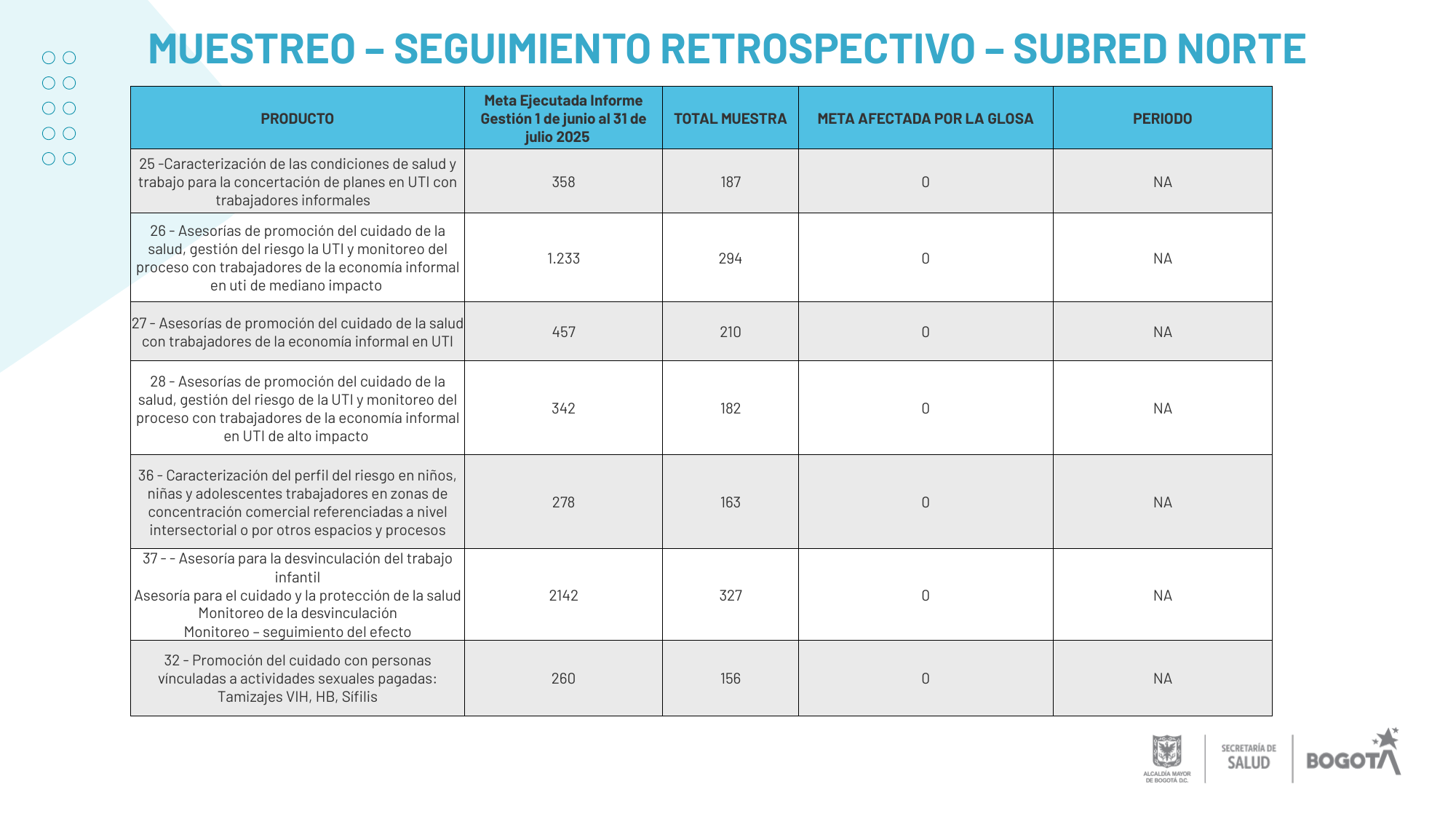

# MUESTREO – SEGUIMIENTO RETROSPECTIVO – SUBRED NORTE
| PRODUCTO | Meta Ejecutada Informe Gestión 1 de junio al 31 de julio 2025 | TOTAL MUESTRA | META AFECTADA POR LA GLOSA | PERIODO |
| --- | --- | --- | --- | --- |
| 25 -Caracterización de las condiciones de salud y trabajo para la concertación de planes en UTI con trabajadores informales | 358 | 187 | 0 | NA |
| 26 - Asesorías de promoción del cuidado de la salud, gestión del riesgo la UTI y monitoreo del proceso con trabajadores de la economía informal en uti de mediano impacto | 1.233 | 294 | 0 | NA |
| 27 - Asesorías de promoción del cuidado de la salud con trabajadores de la economía informal en UTI | 457 | 210 | 0 | NA |
| 28 - Asesorías de promoción del cuidado de la salud, gestión del riesgo de la UTI y monitoreo del proceso con trabajadores de la economía informal en UTI de alto impacto | 342 | 182 | 0 | NA |
| 36 - Caracterización del perfil del riesgo en niños, niñas y adolescentes trabajadores en zonas de concentración comercial referenciadas a nivel intersectorial o por otros espacios y procesos | 278 | 163 | 0 | NA |
| 37 - - Asesoría para la desvinculación del trabajo infantil Asesoría para el cuidado y la protección de la salud Monitoreo de la desvinculación Monitoreo – seguimiento del efecto | 2142 | 327 | 0 | NA |
| 32 - Promoción del cuidado con personas vínculadas a actividades sexuales pagadas: Tamizajes VIH, HB, Sífilis | 260 | 156 | 0 | NA |